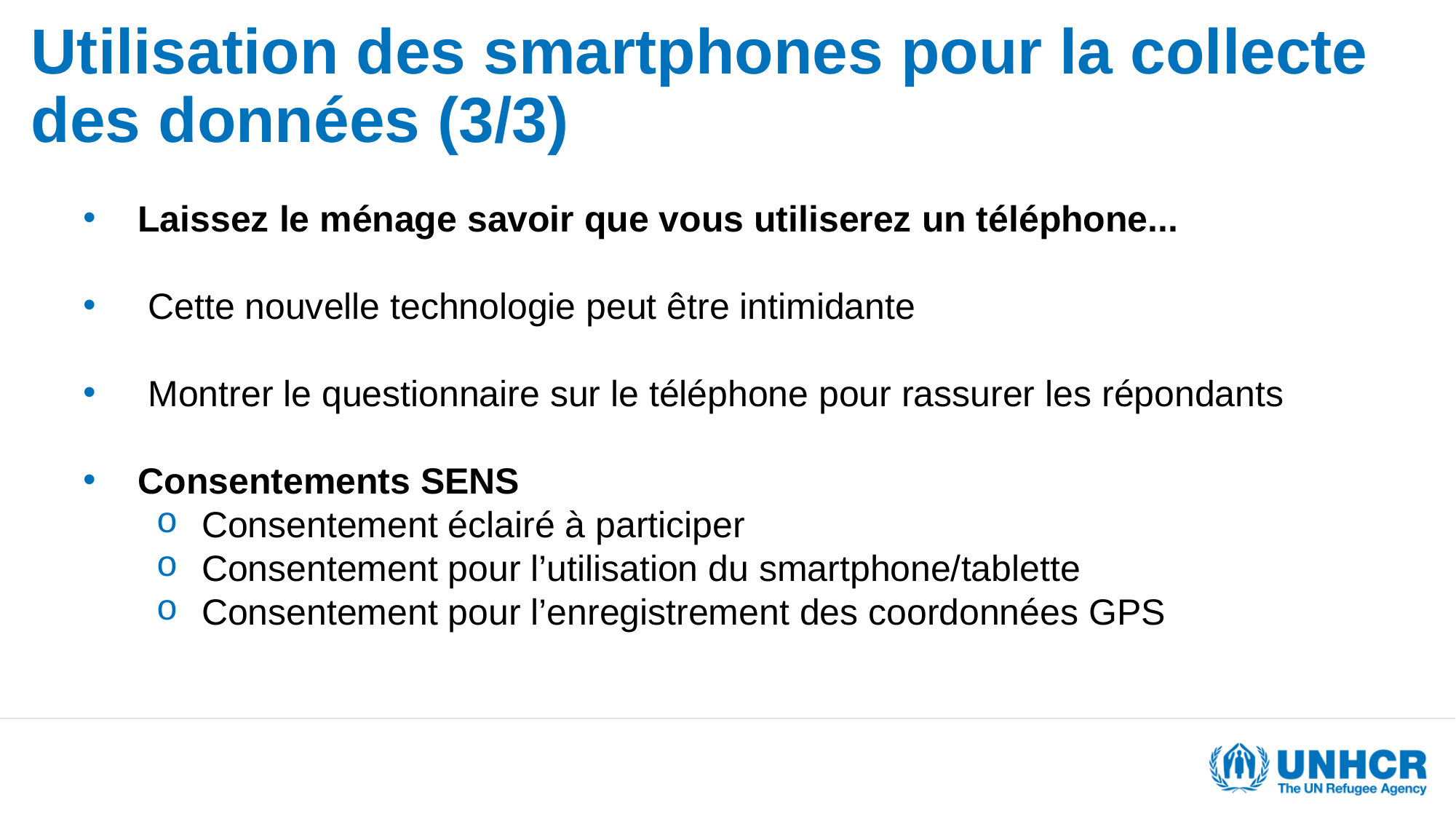

Utilisation des smartphones pour la collecte des données (3/3)
Laissez le ménage savoir que vous utiliserez un téléphone...

 Cette nouvelle technologie peut être intimidante

 Montrer le questionnaire sur le téléphone pour rassurer les répondants

Consentements SENS
Consentement éclairé à participer
Consentement pour l’utilisation du smartphone/tablette
Consentement pour l’enregistrement des coordonnées GPS